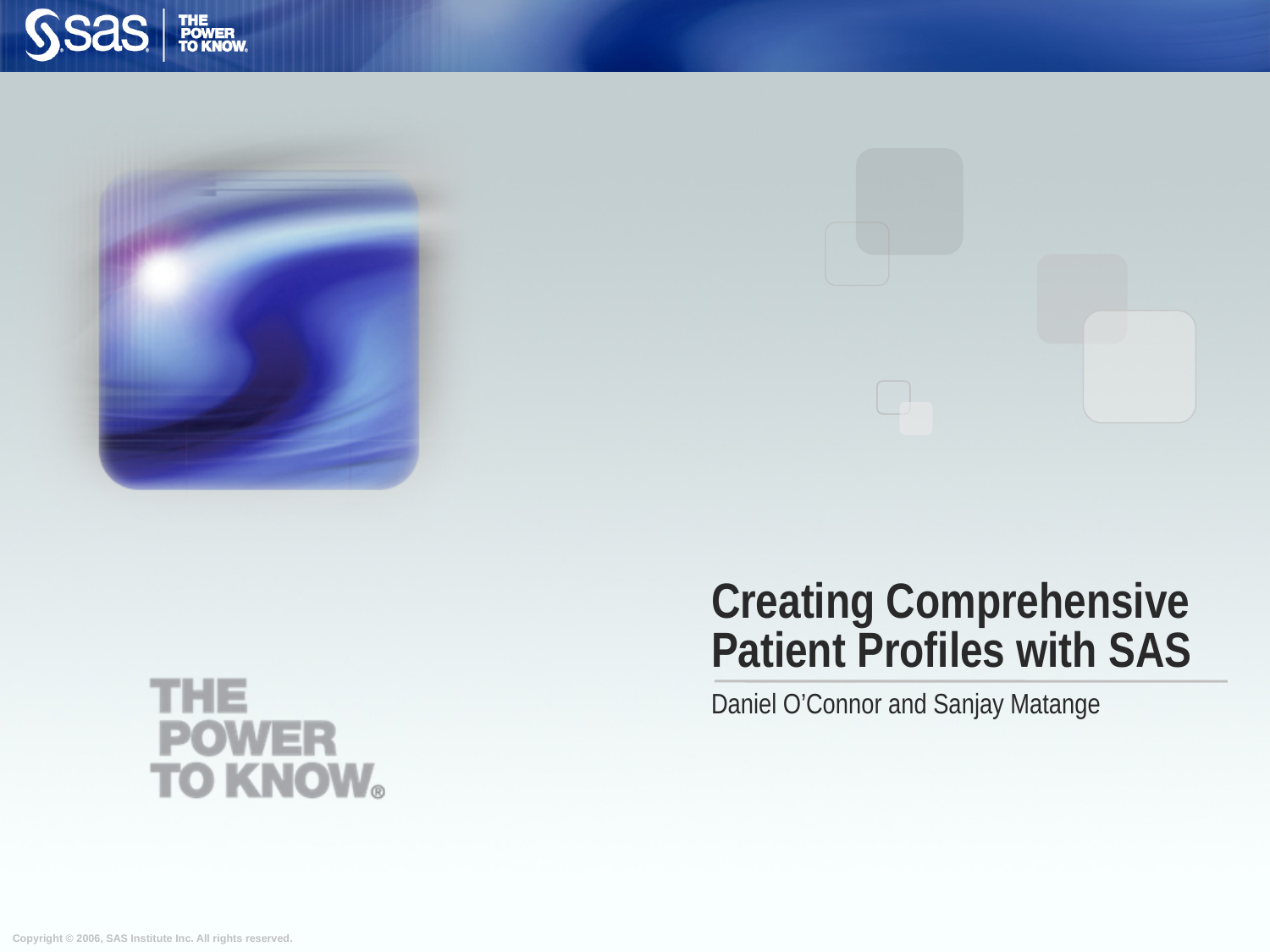

# Creating Comprehensive Patient Profiles with SAS
Daniel O’Connor and Sanjay Matange